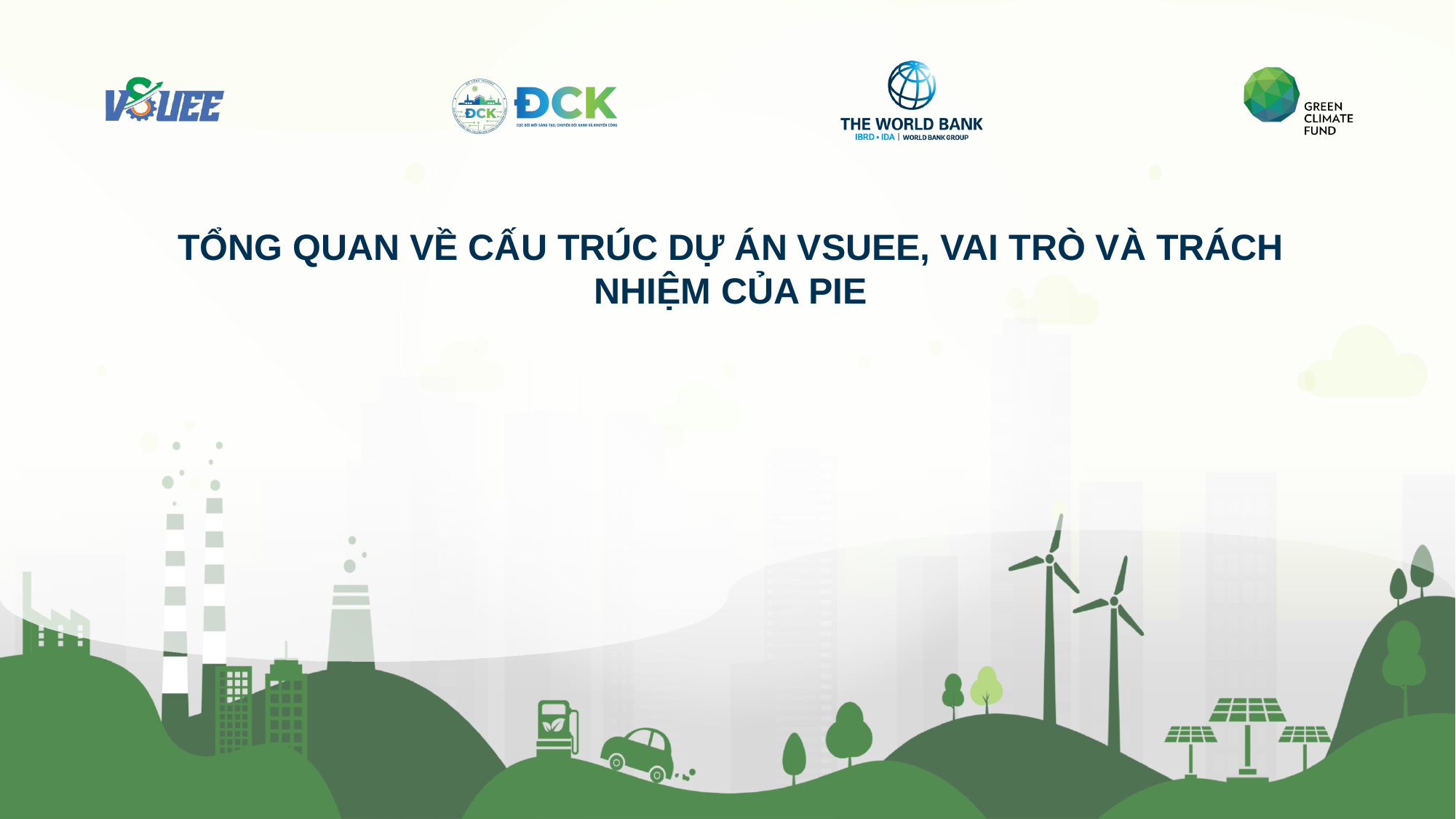

TỔNG QUAN VỀ CẤU TRÚC DỰ ÁN VSUEE, VAI TRÒ VÀ TRÁCH NHIỆM CỦA PIE